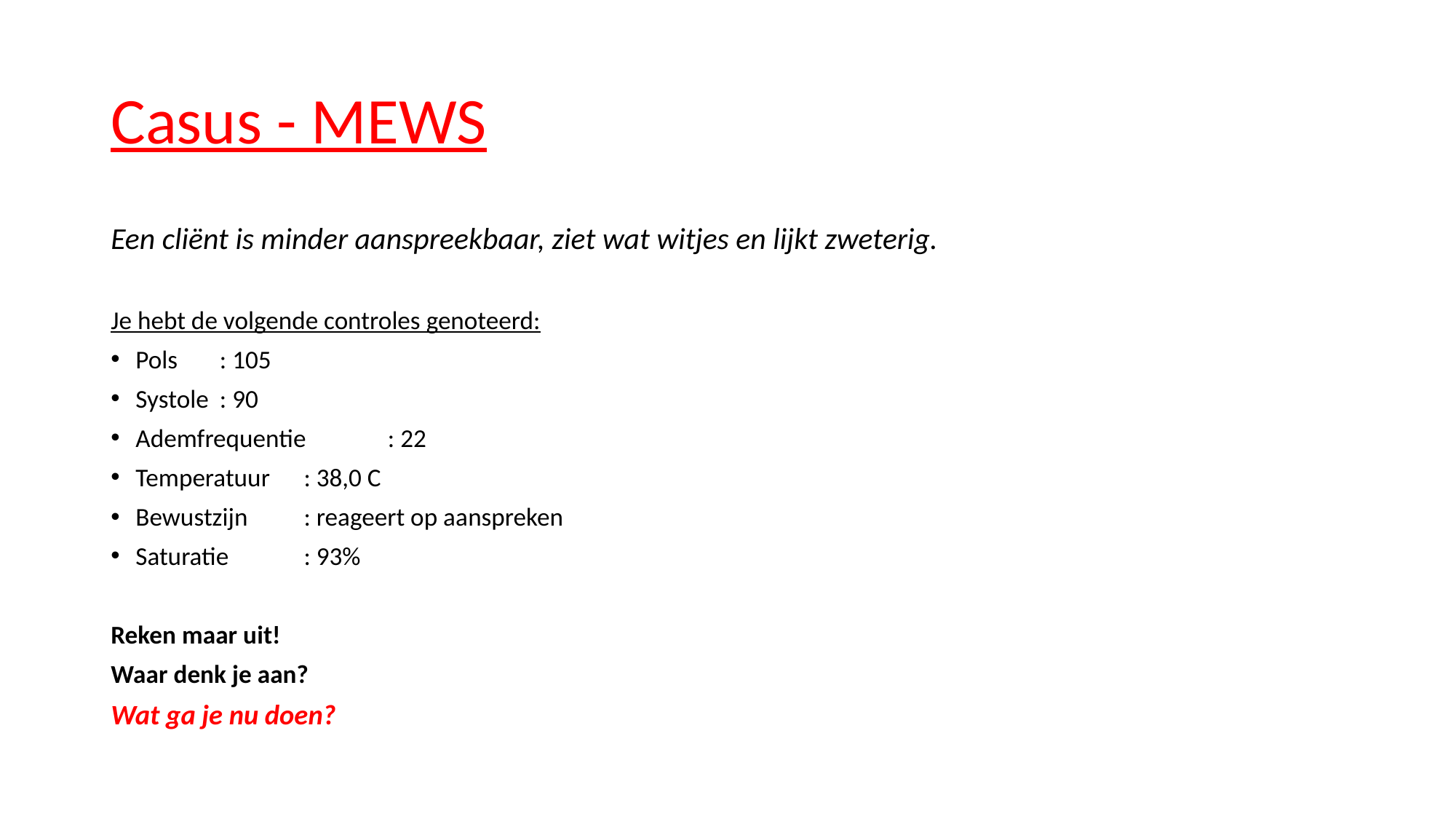

# Casus - MEWS
Een cliënt is minder aanspreekbaar, ziet wat witjes en lijkt zweterig.

Je hebt de volgende controles genoteerd:
Pols			: 105
Systole		: 90
Ademfrequentie	: 22
Temperatuur		: 38,0 C
Bewustzijn		: reageert op aanspreken
Saturatie		: 93%

Reken maar uit!
Waar denk je aan?
Wat ga je nu doen?